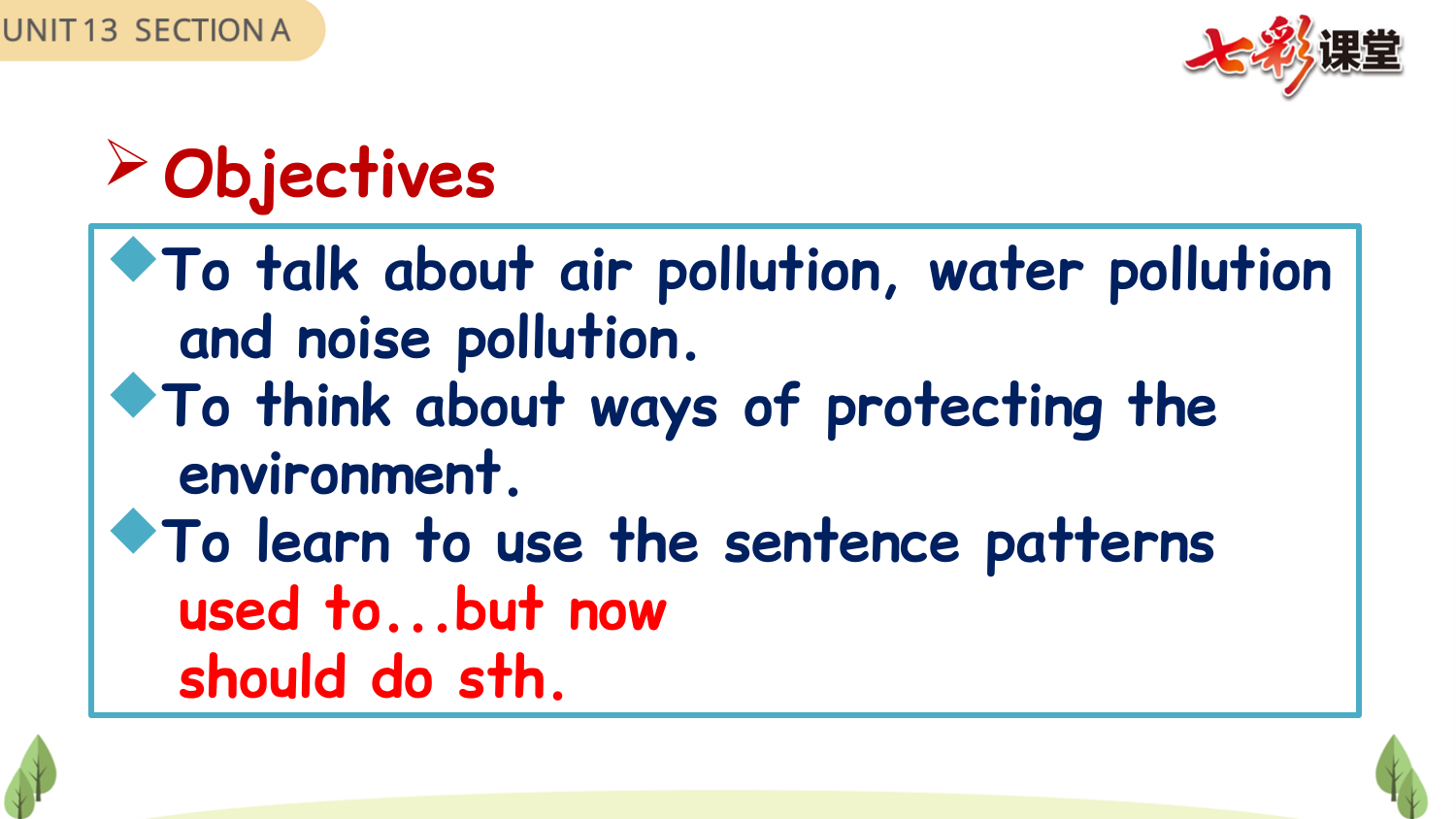

Objectives
To talk about air pollution, water pollution
   and noise pollution.
To think about ways of protecting the
   environment.
To learn to use the sentence patterns
   used to...but now
   should do sth.